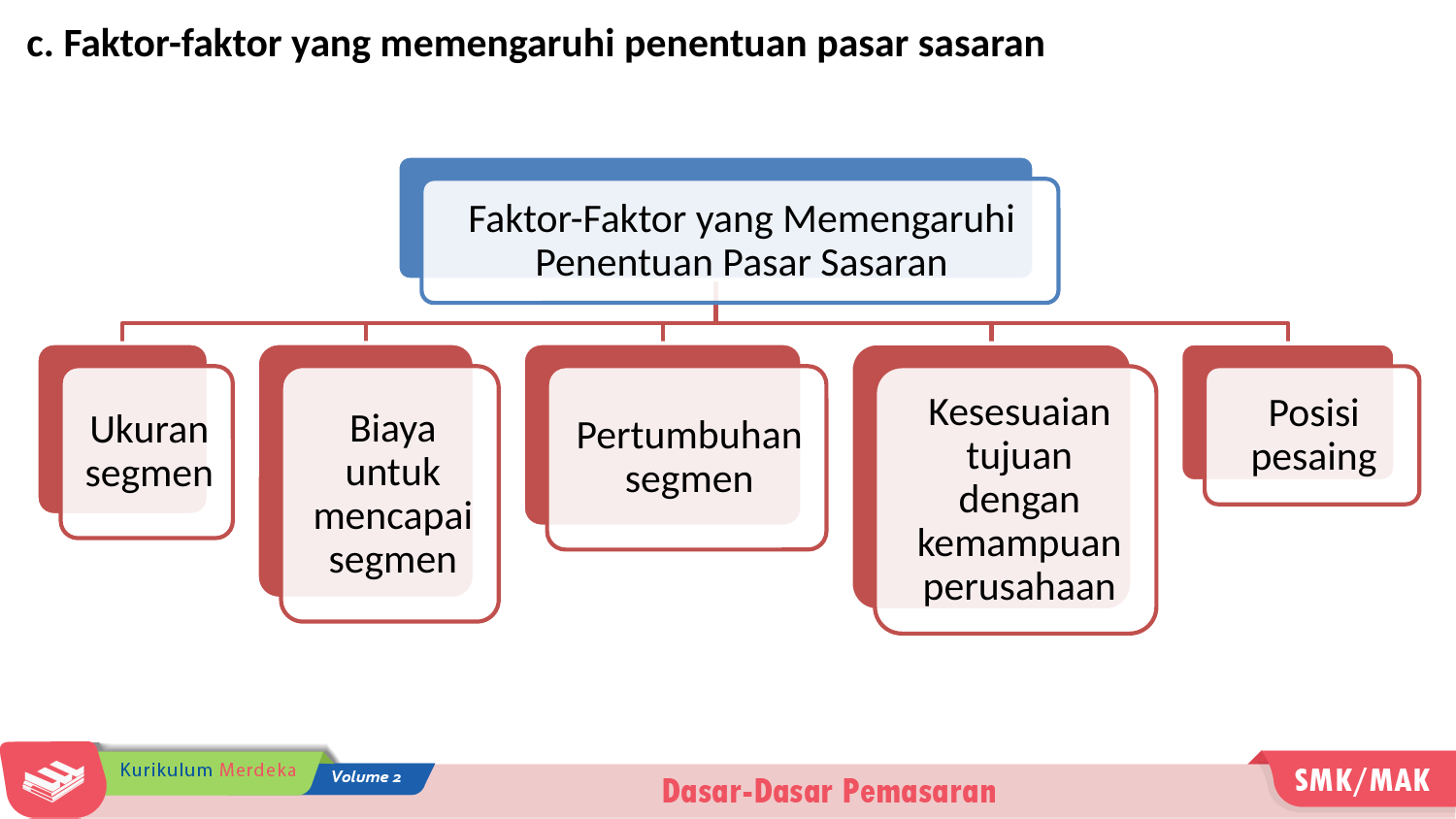

c. Faktor-faktor yang memengaruhi penentuan pasar sasaran
Faktor-Faktor yang Memengaruhi Penentuan Pasar Sasaran
Ukuran segmen
Biaya untuk mencapai segmen
Pertumbuhan segmen
Kesesuaian tujuan dengan kemampuan perusahaan
Posisi pesaing